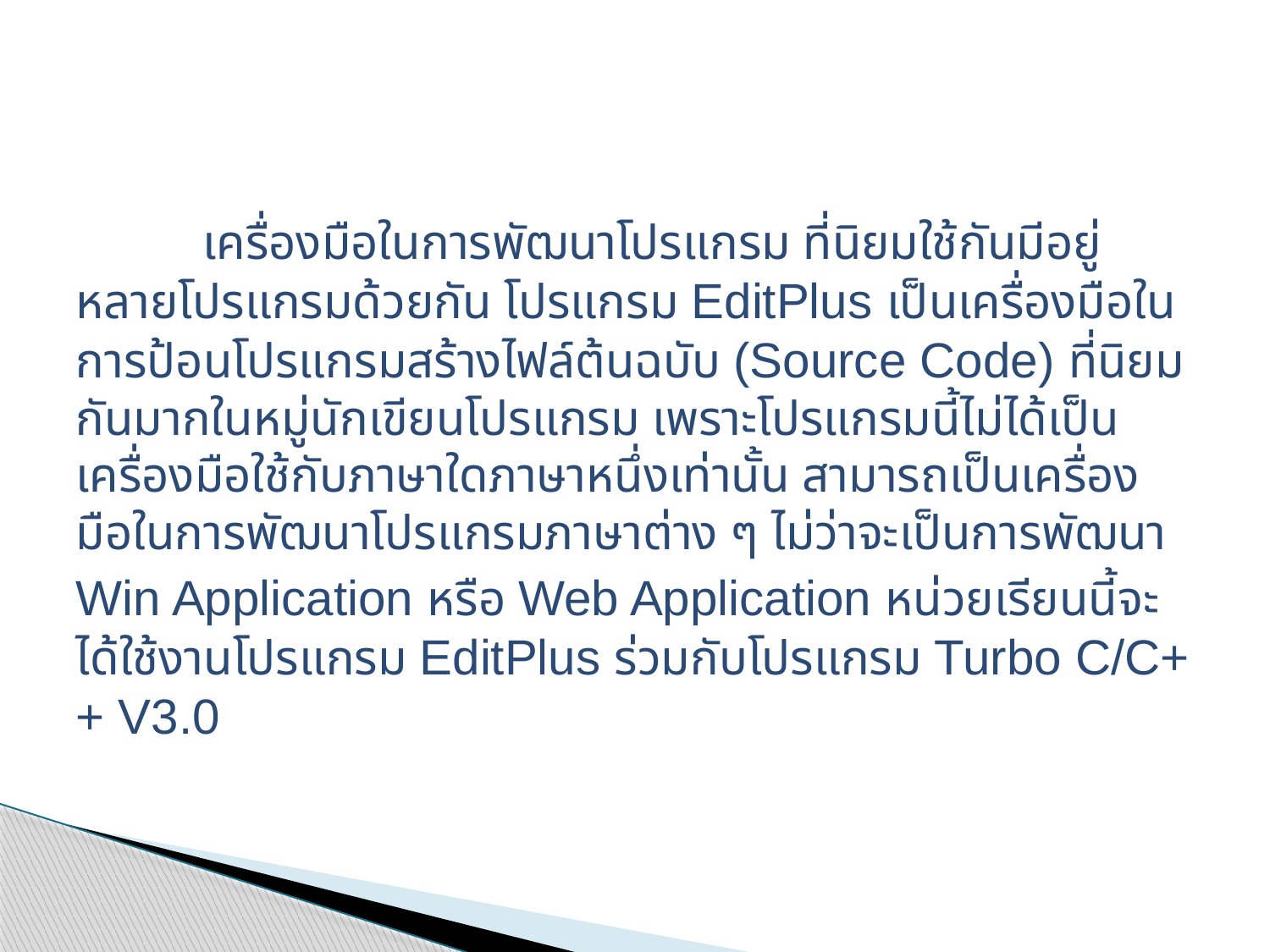

เครื่องมือในการพัฒนาโปรแกรม ที่นิยมใช้กันมีอยู่หลายโปรแกรมด้วยกัน โปรแกรม EditPlus เป็นเครื่องมือในการป้อนโปรแกรมสร้างไฟล์ต้นฉบับ (Source Code) ที่นิยมกันมากในหมู่นักเขียนโปรแกรม เพราะโปรแกรมนี้ไม่ได้เป็นเครื่องมือใช้กับภาษาใดภาษาหนึ่งเท่านั้น สามารถเป็นเครื่องมือในการพัฒนาโปรแกรมภาษาต่าง ๆ ไม่ว่าจะเป็นการพัฒนา
Win Application หรือ Web Application หน่วยเรียนนี้จะได้ใช้งานโปรแกรม EditPlus ร่วมกับโปรแกรม Turbo C/C++ V3.0